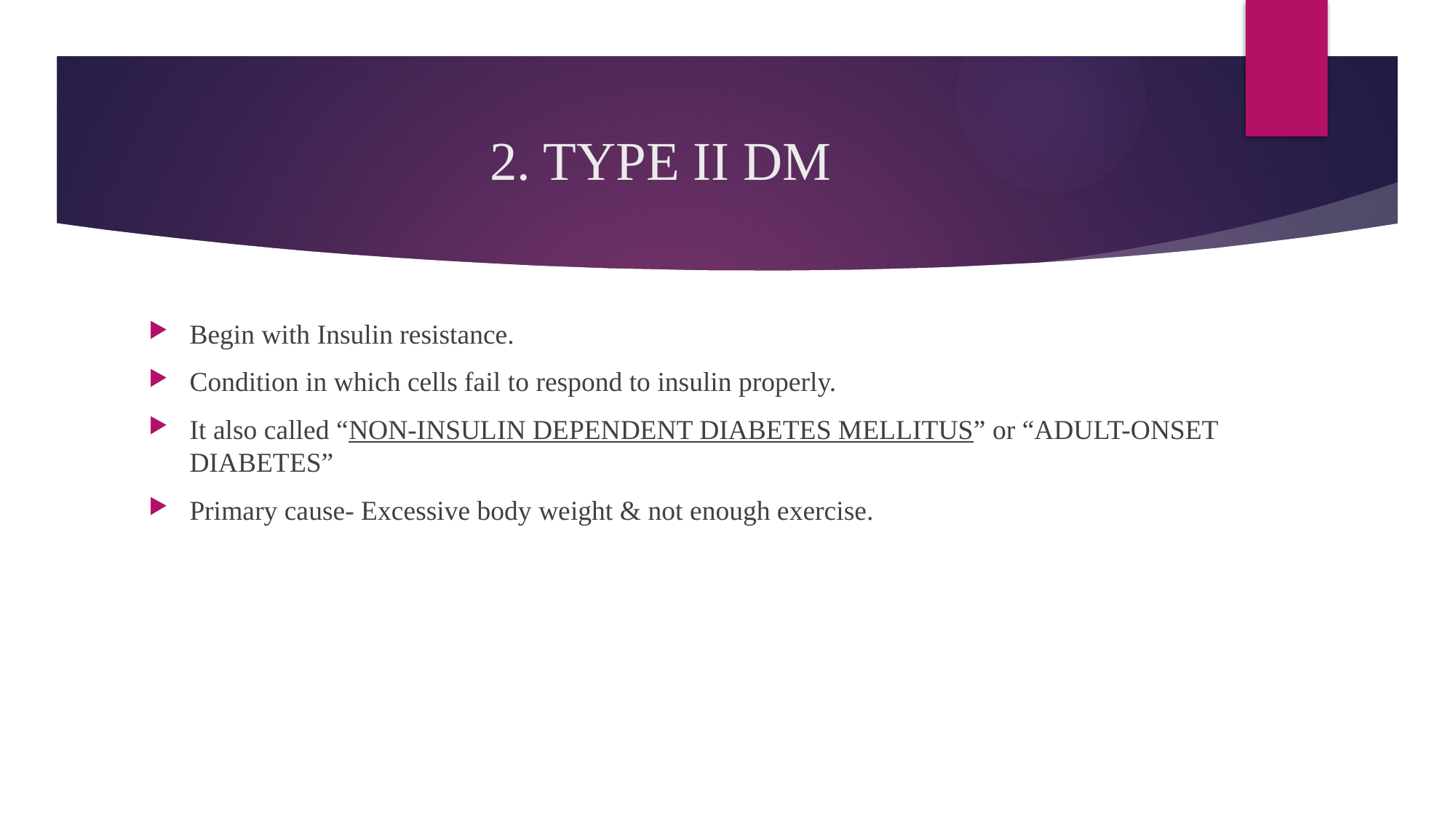

# 2. TYPE II DM
Begin with Insulin resistance.
Condition in which cells fail to respond to insulin properly.
It also called “NON-INSULIN DEPENDENT DIABETES MELLITUS” or “ADULT-ONSET DIABETES”
Primary cause- Excessive body weight & not enough exercise.